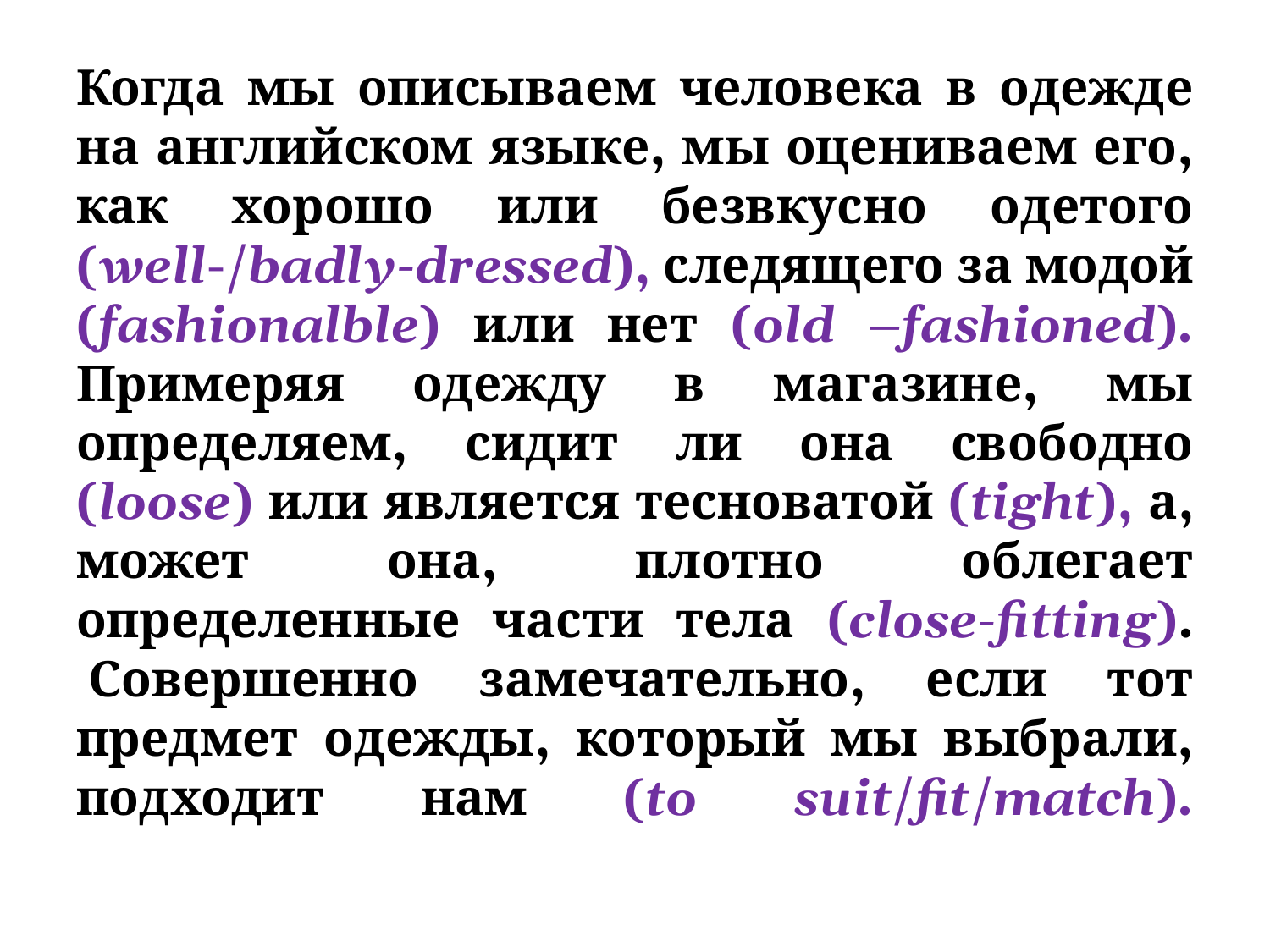

# Когда мы описываем человека в одежде на английском языке, мы оцениваем его, как хорошо или безвкусно одетого (well-/badly-dressed), следящего за модой (fashionalble) или нет (old –fashioned). Примеряя одежду в магазине, мы определяем, сидит ли она свободно (loose) или является тесноватой (tight), а, может она, плотно облегает определенные части тела (close-fitting).  Совершенно замечательно, если тот предмет одежды, который мы выбрали, подходит нам (to suit/fit/match).